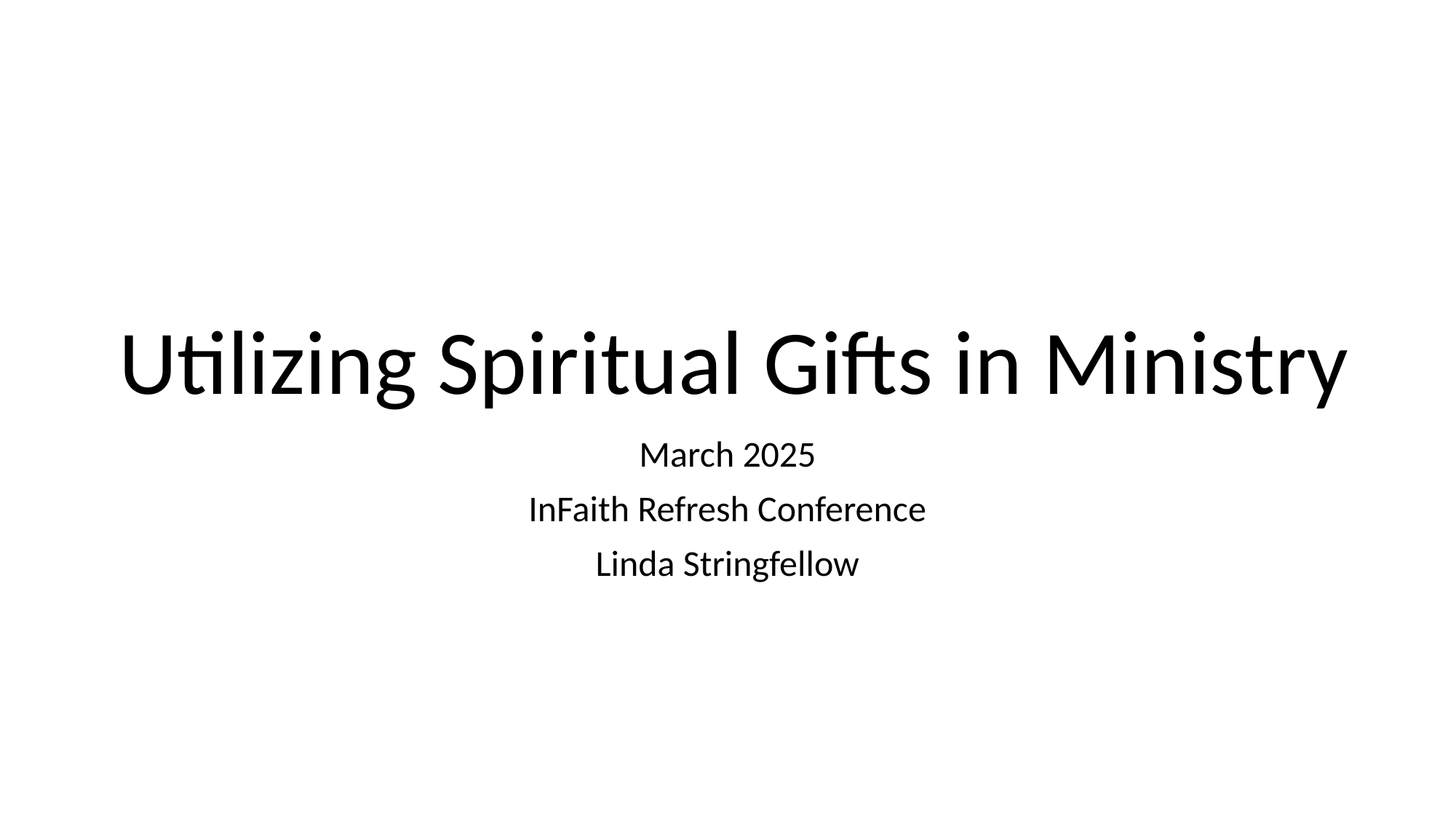

# Utilizing Spiritual Gifts in Ministry
March 2025
InFaith Refresh Conference
Linda Stringfellow